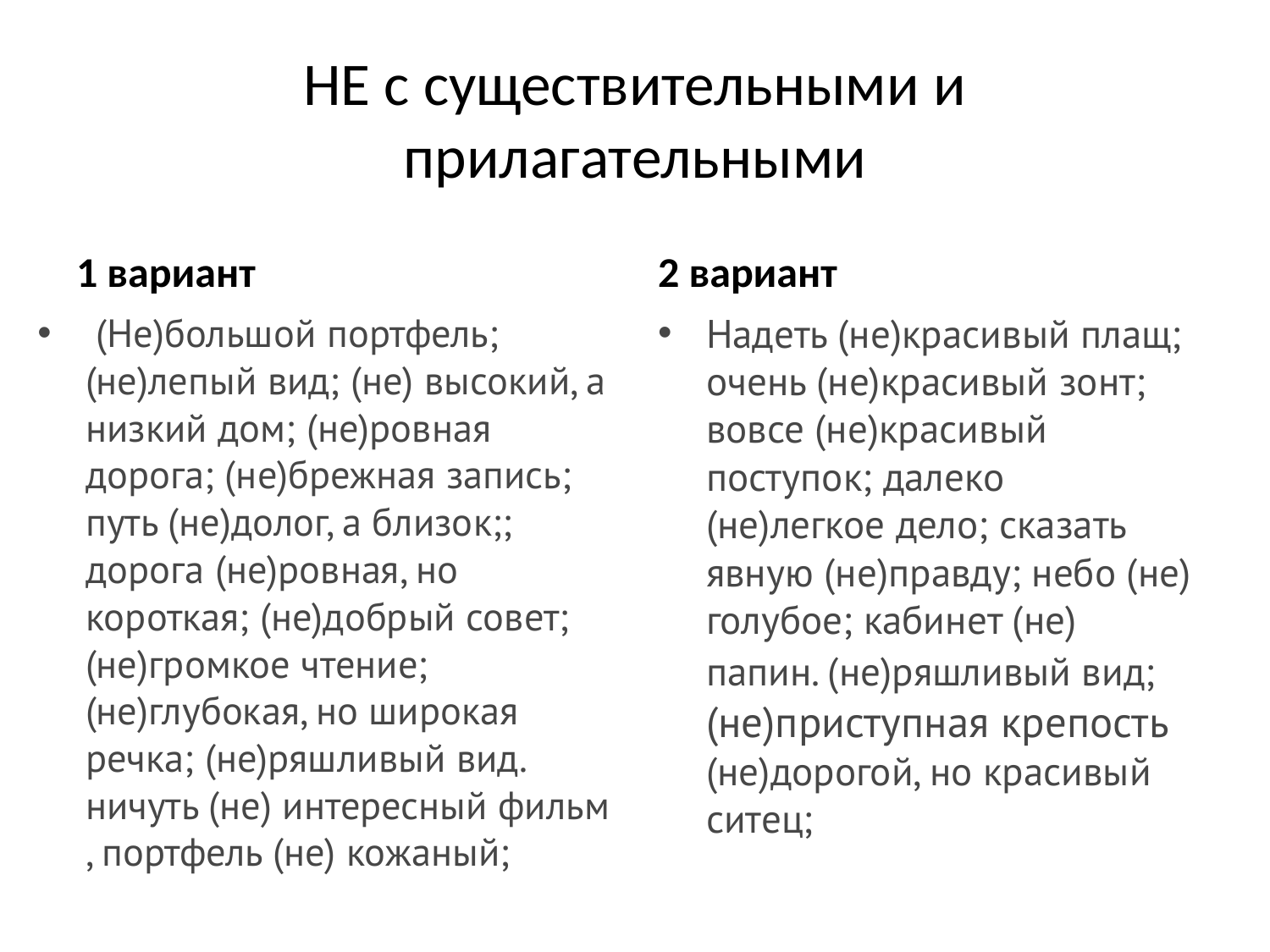

# НЕ с существительными и прилагательными
1 вариант
2 вариант
 (Не)большой портфель; (не)лепый вид; (не) высокий, а низкий дом; (не)ровная дорога; (не)брежная запись; путь (не)долог, а близок;; дорога (не)ровная, но короткая; (не)добрый совет; (не)громкое чтение; (не)глубокая, но широкая речка; (не)ряшливый вид. ничуть (не) интересный фильм , портфель (не) кожаный;
Надеть (не)красивый плащ; очень (не)красивый зонт; вовсе (не)красивый поступок; далеко (не)легкое дело; сказать явную (не)правду; небо (не) голубое; кабинет (не) папин. (не)ряшливый вид; (не)приступная крепость (не)дорогой, но красивый ситец;